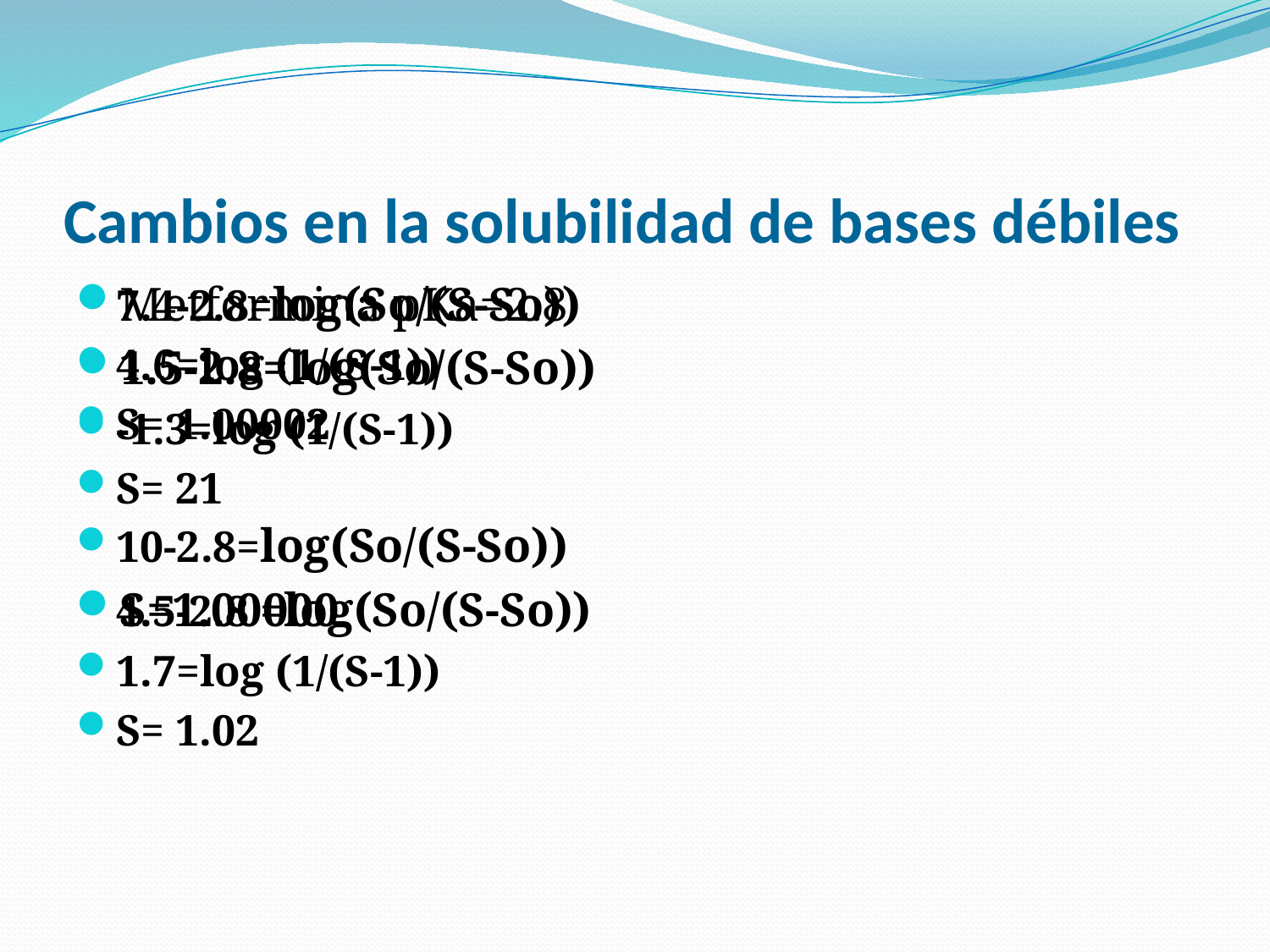

# Cambios en la solubilidad de bases débiles
Metformina pKa=2.8
1.5-2.8=log(So/(S-So))
-1.3=log (1/(S-1))
S= 21

4.5-2.8 =log(So/(S-So))
1.7=log (1/(S-1))
S= 1.02

7.4-2.8=log(So/(S-So))
4.6=log (1/(S-1))
S= 1.00002

10-2.8=log(So/(S-So))
S=1.00000